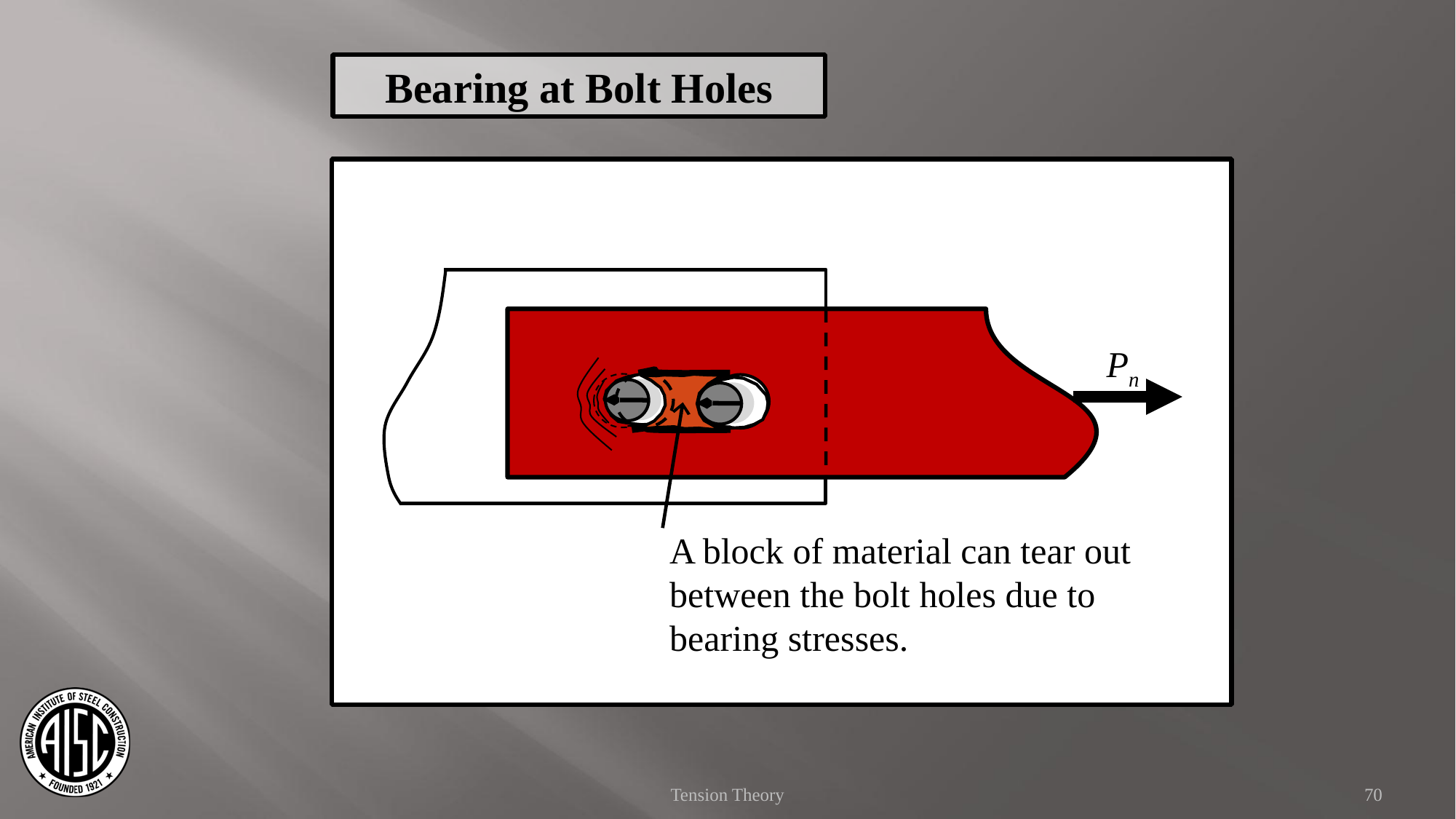

Bearing at Bolt Holes

Pn

A block of material can tear out between the bolt holes due to bearing stresses.
Tension Theory
70